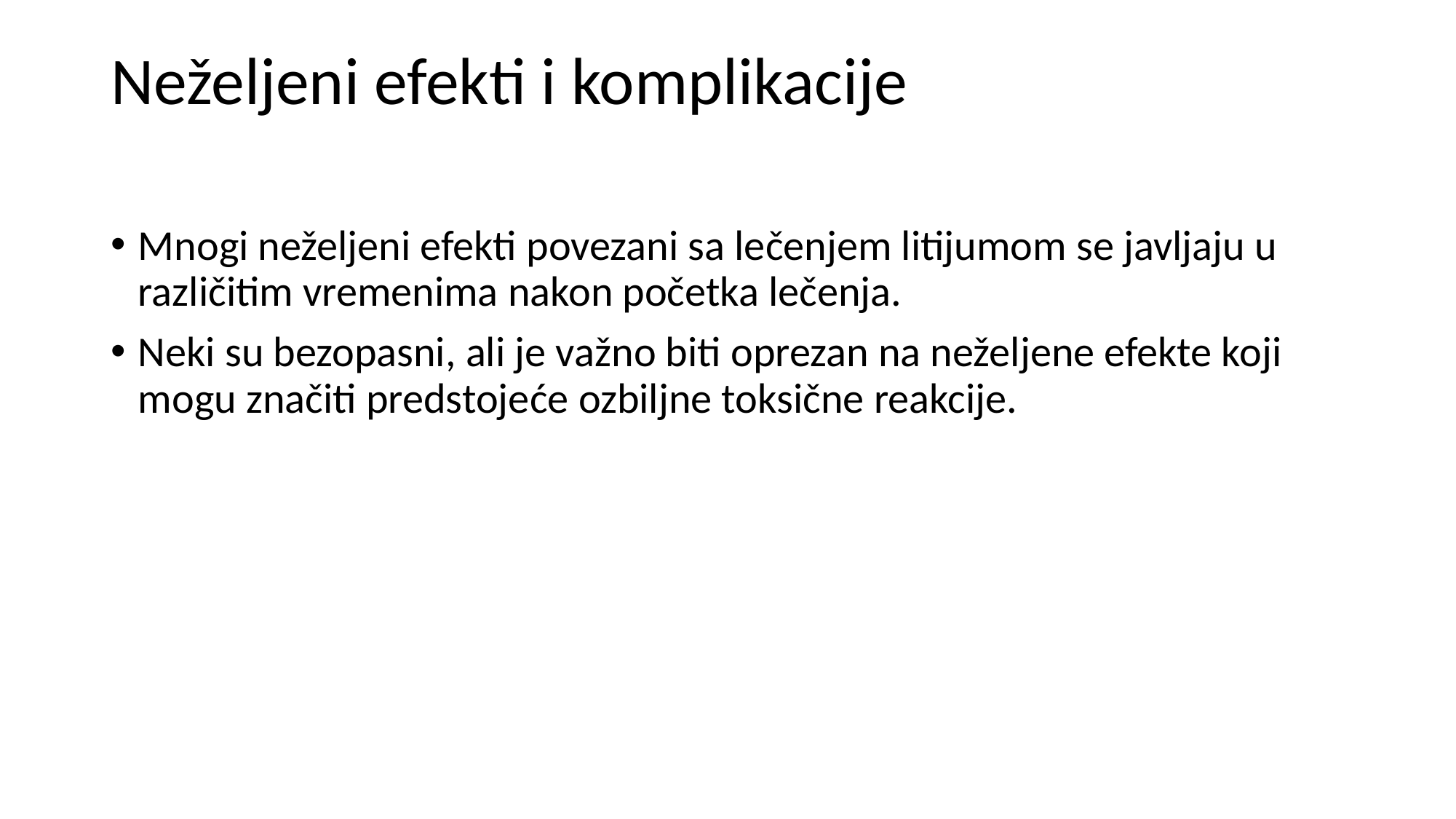

# Neželjeni efekti i komplikacije
Mnogi neželjeni efekti povezani sa lečenjem litijumom se javljaju u različitim vremenima nakon početka lečenja.
Neki su bezopasni, ali je važno biti oprezan na neželjene efekte koji mogu značiti predstojeće ozbiljne toksične reakcije.